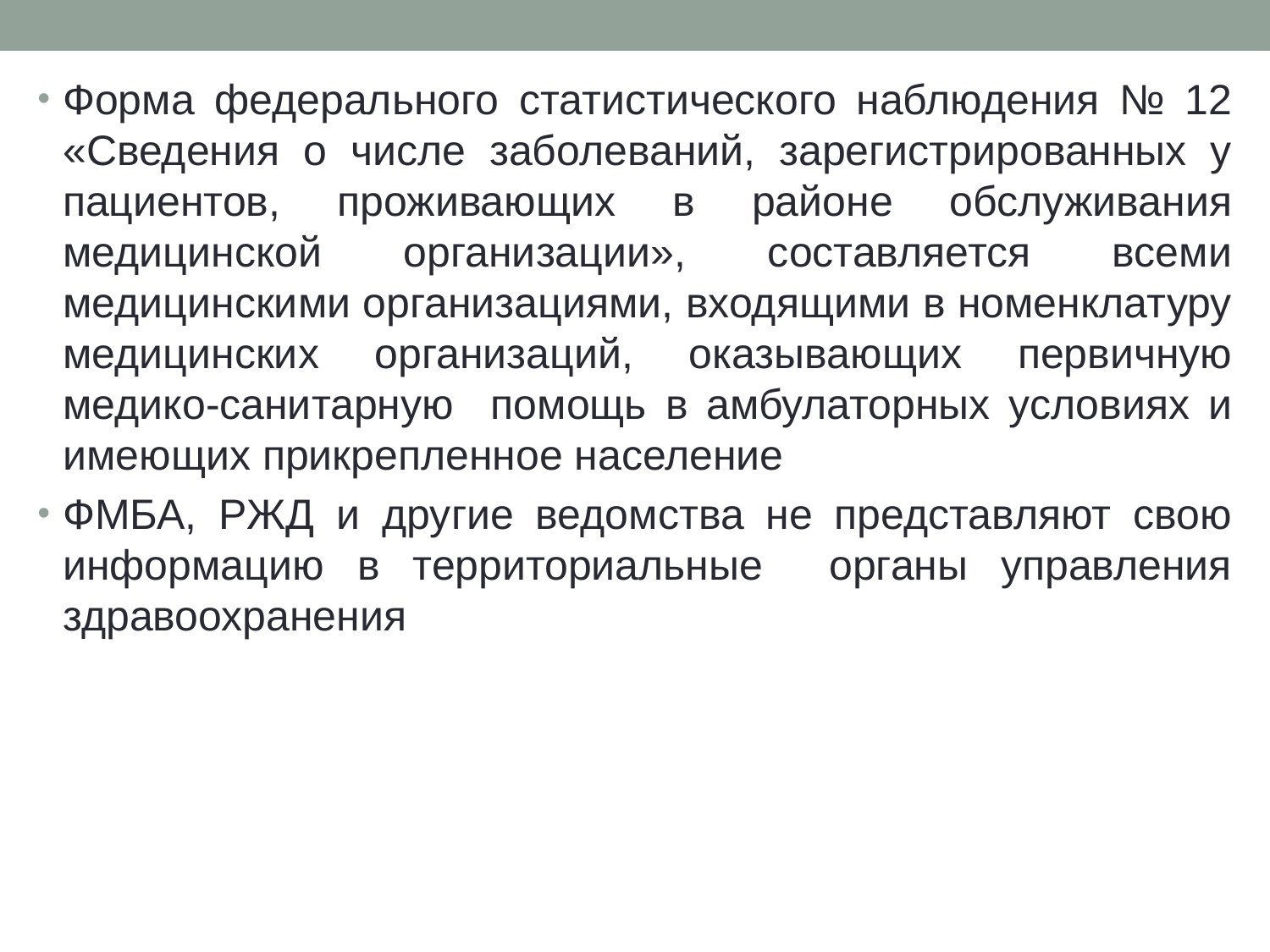

Форма федерального статистического наблюдения № 12 «Сведения о числе заболеваний, зарегистрированных у пациентов, проживающих в районе обслуживания медицинской организации», составляется всеми медицинскими организациями, входящими в номенклатуру медицинских организаций, оказывающих первичную медико-санитарную  помощь в амбулаторных условиях и имеющих прикрепленное население
ФМБА, РЖД и другие ведомства не представляют свою информацию в территориальные  органы управления здравоохранения